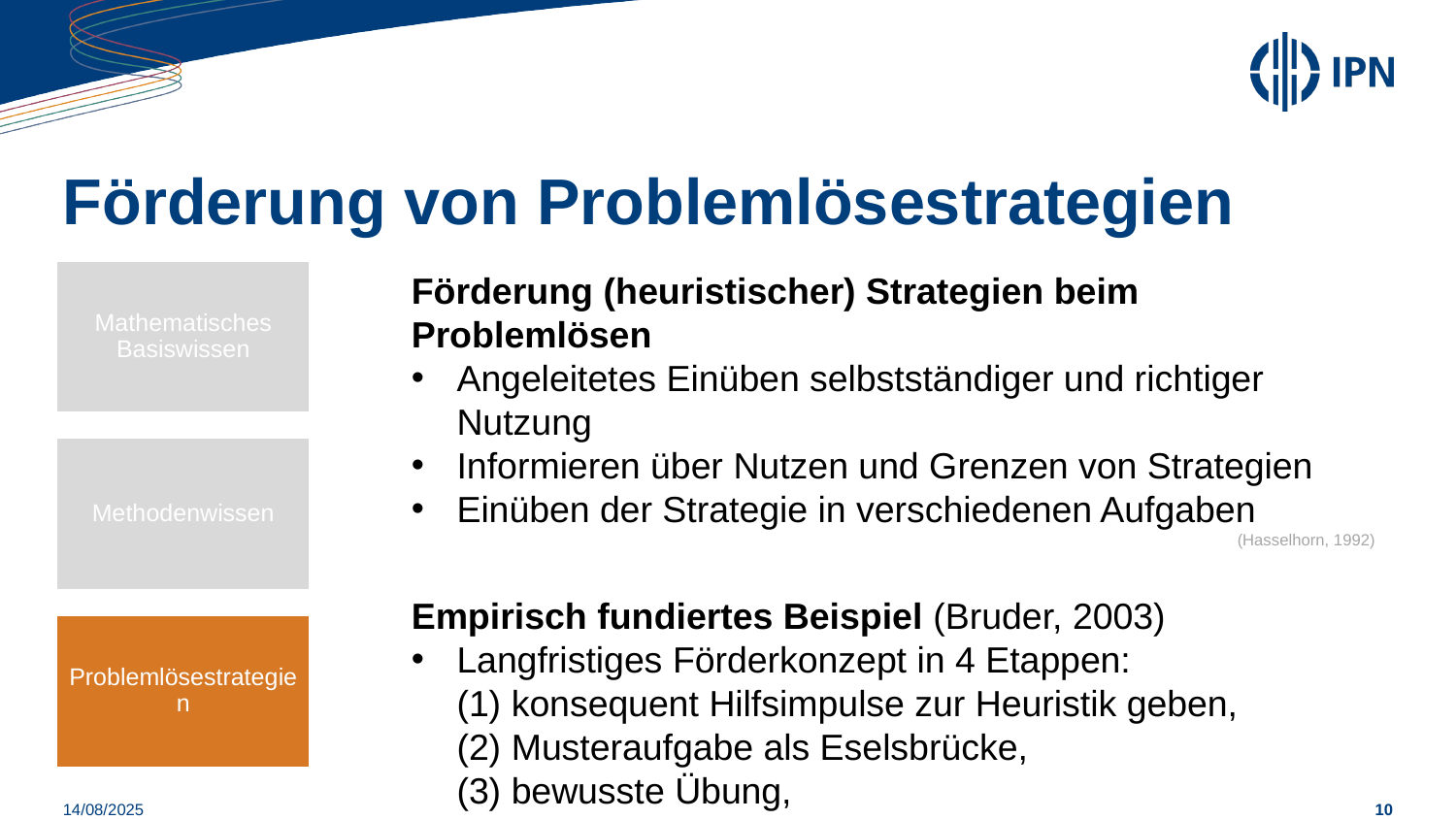

# Förderung von Problemlösestrategien
Förderung (heuristischer) Strategien beim Problemlösen
Angeleitetes Einüben selbstständiger und richtiger Nutzung
Informieren über Nutzen und Grenzen von Strategien
Einüben der Strategie in verschiedenen Aufgaben
(Hasselhorn, 1992)

Empirisch fundiertes Beispiel (Bruder, 2003)
Langfristiges Förderkonzept in 4 Etappen:
(1) konsequent Hilfsimpulse zur Heuristik geben,
(2) Musteraufgabe als Eselsbrücke,
(3) bewusste Übung,
(4) unterbewusste Anwendung in anderen Kontexten

Mathematisches Basiswissen
Methodenwissen
Problemlösestrategien
14/08/2025

10